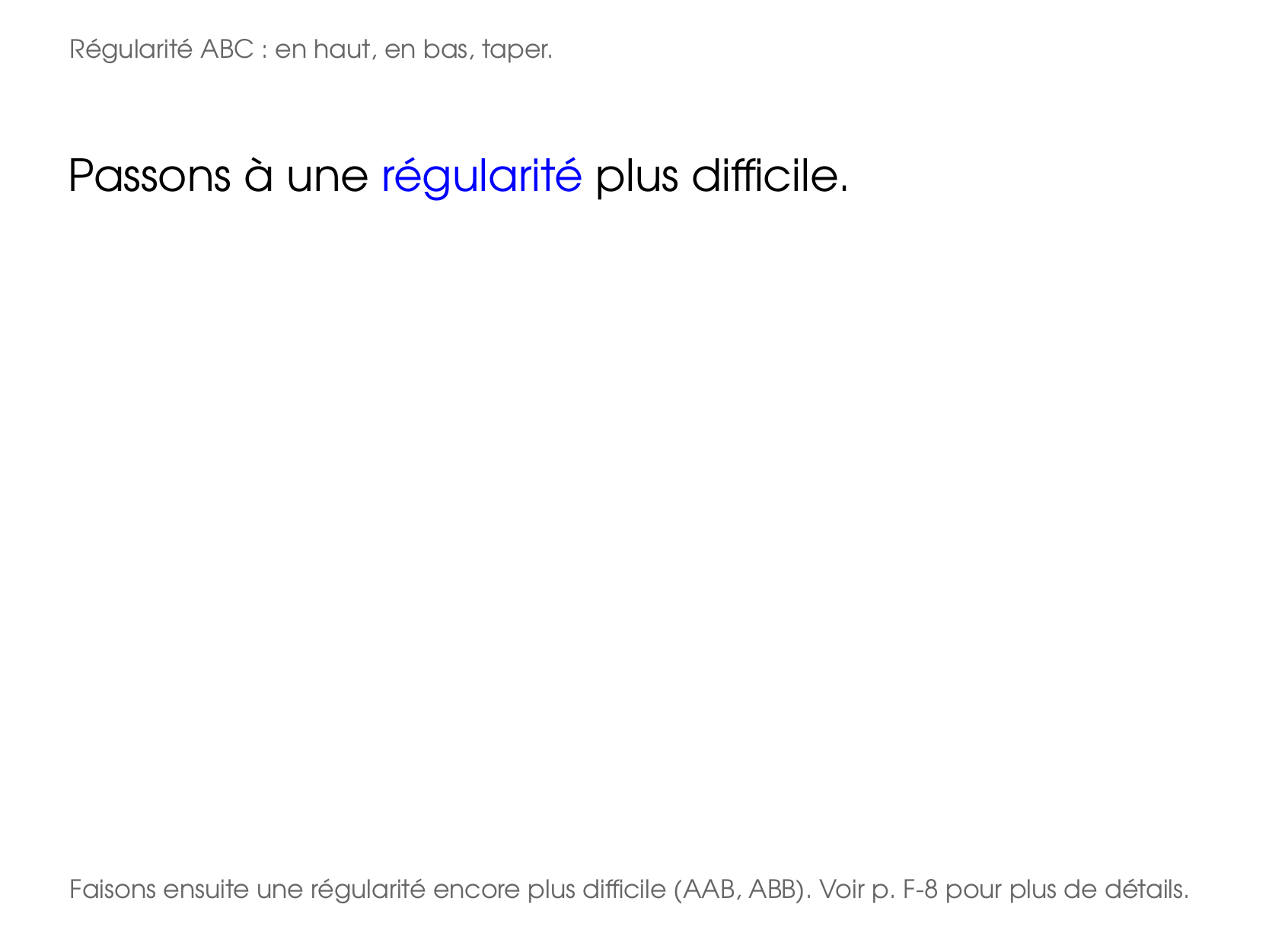

Régularité ABC : en haut, en bas, taper.
Passons à une régularité plus difficile.
Faisons ensuite une régularité encore plus difficile (AAB, ABB). Voir p. F-8 pour plus de détails.